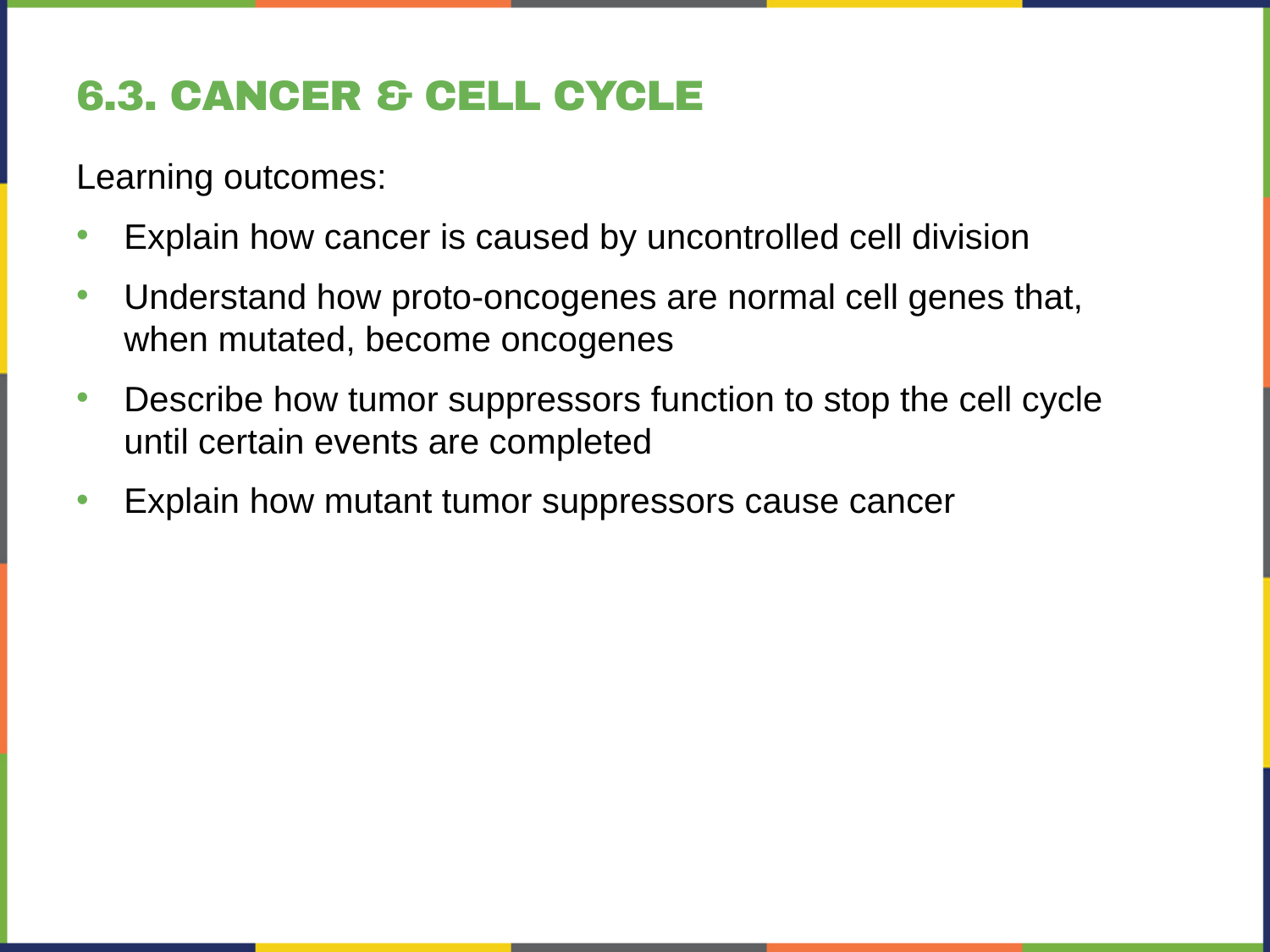

# 6.3. cancer & cell cycle
Learning outcomes:
Explain how cancer is caused by uncontrolled cell division
Understand how proto-oncogenes are normal cell genes that, when mutated, become oncogenes
Describe how tumor suppressors function to stop the cell cycle until certain events are completed
Explain how mutant tumor suppressors cause cancer